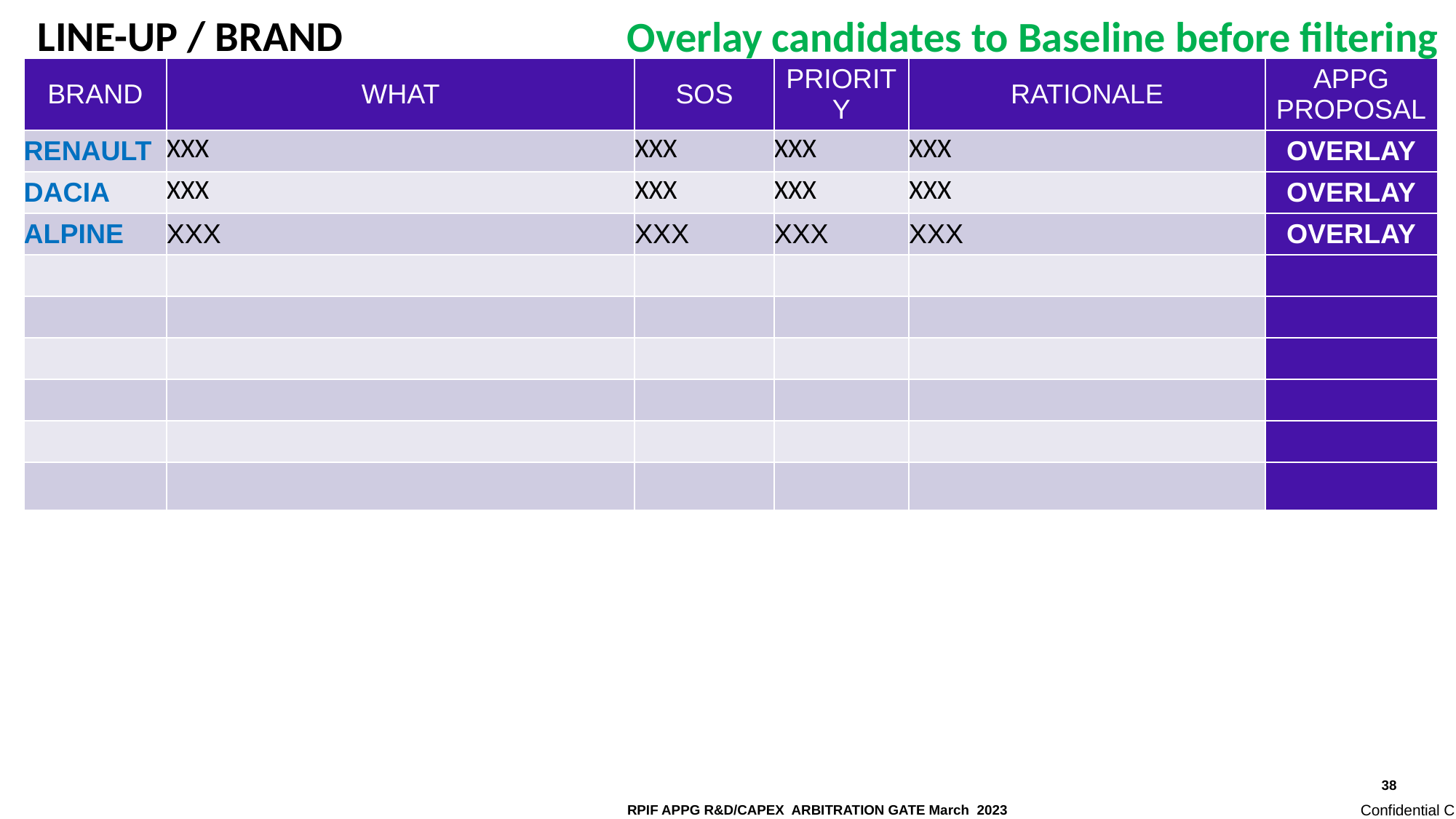

LINE-UP / BRAND
Overlay candidates to Baseline before filtering
| BRAND | WHAT | SOS | PRIORITY | RATIONALE | APPG PROPOSAL |
| --- | --- | --- | --- | --- | --- |
| RENAULT | XXX | XXX | XXX | XXX | OVERLAY |
| DACIA | XXX | XXX | XXX | XXX | OVERLAY |
| ALPINE | XXX | XXX | XXX | XXX | OVERLAY |
|  |  |  |  |  |  |
|  |  |  |  |  |  |
|  |  |  |  |  |  |
|  |  |  |  |  |  |
|  |  |  |  |  |  |
|  |  |  |  |  |  |
RPIF APPG R&D/CAPEX  ARBITRATION GATE March  2023